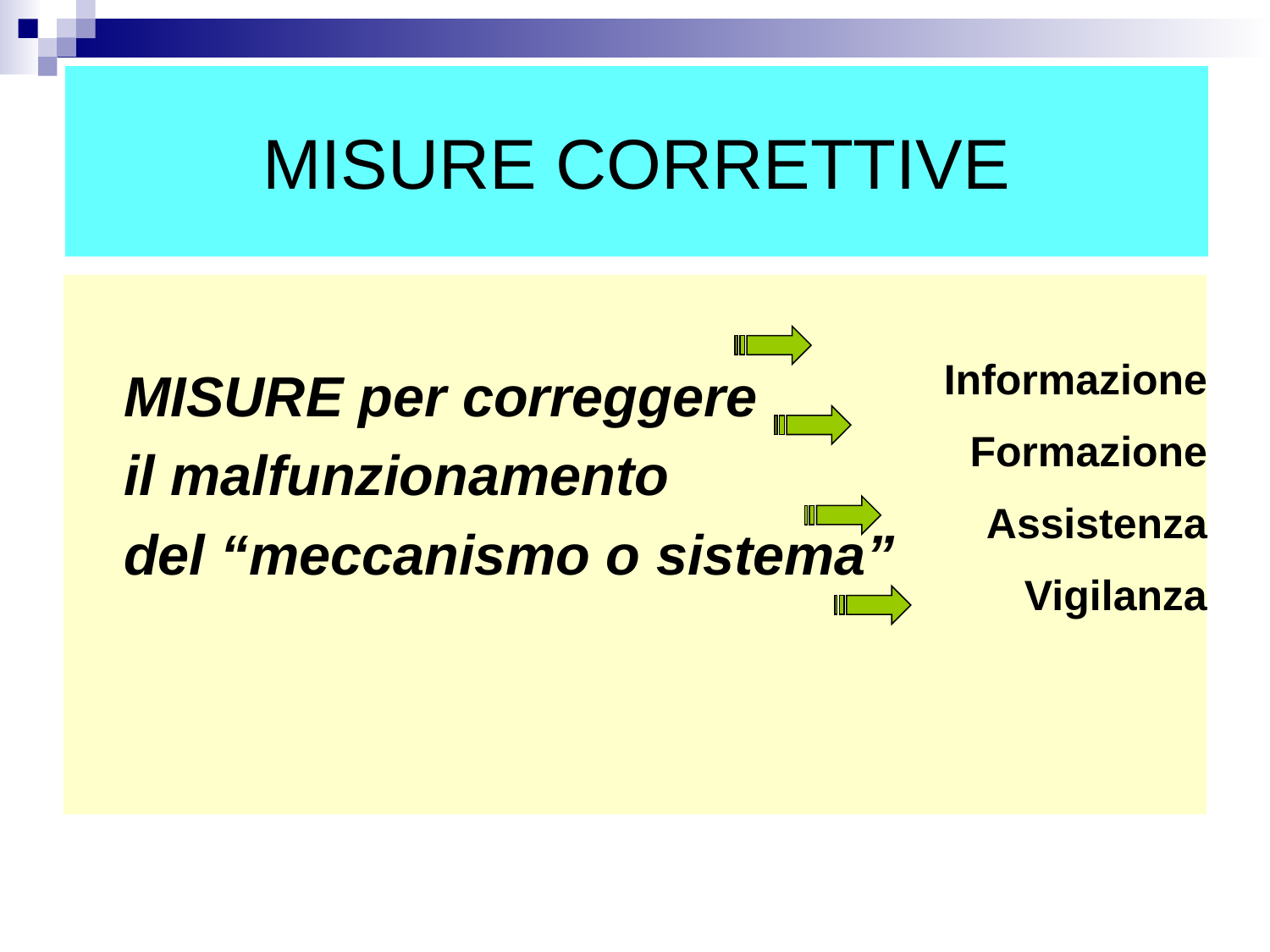

# MISURE CORRETTIVE

	MISURE per correggere
	il malfunzionamento
	del “meccanismo o sistema”

Informazione
Formazione
Assistenza
Vigilanza